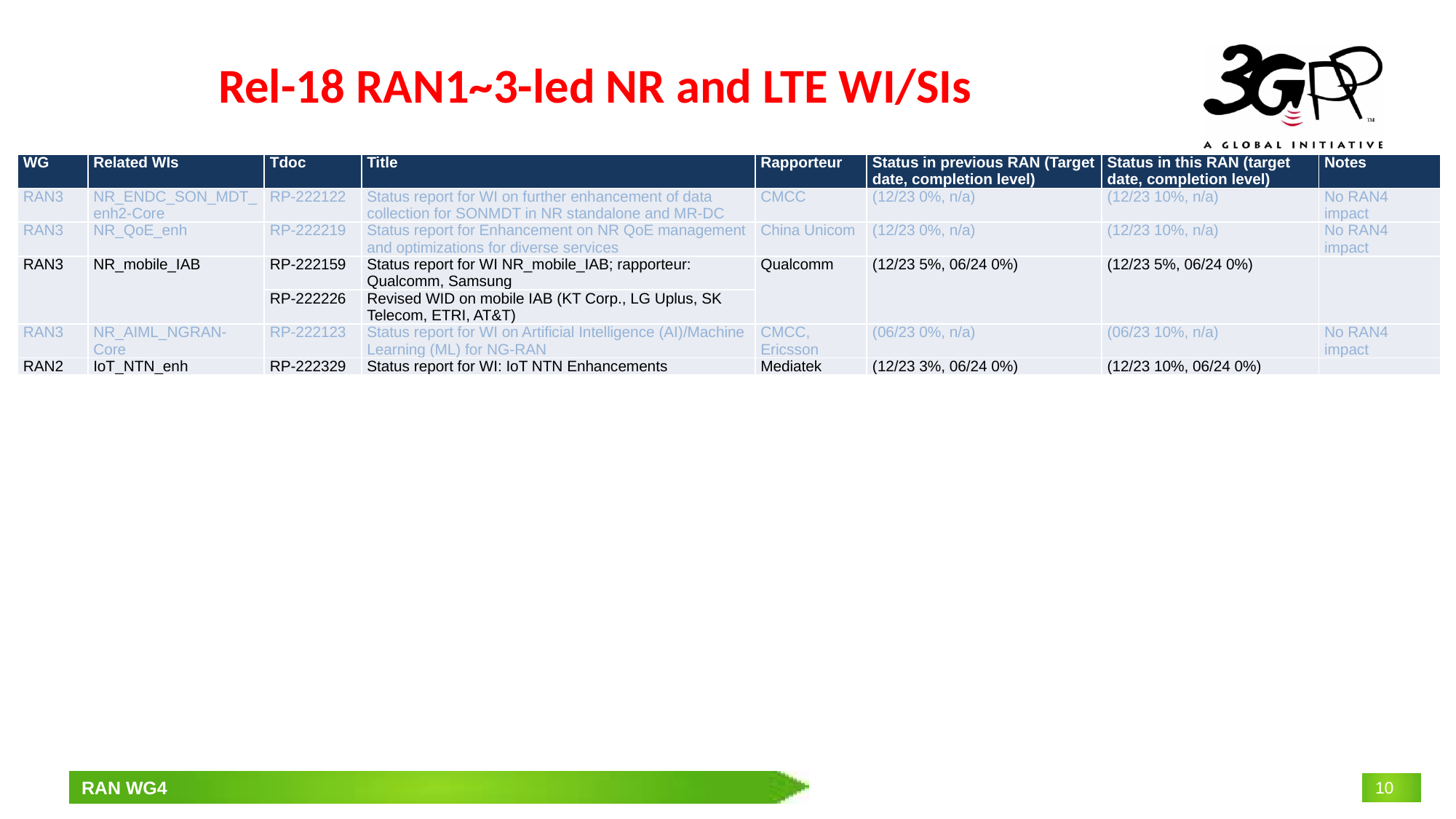

# Rel-18 RAN1~3-led NR and LTE WI/SIs
| WG | Related WIs | Tdoc | Title | Rapporteur | Status in previous RAN (Target date, completion level) | Status in this RAN (target date, completion level) | Notes |
| --- | --- | --- | --- | --- | --- | --- | --- |
| RAN3 | NR\_ENDC\_SON\_MDT\_enh2-Core | RP-222122 | Status report for WI on further enhancement of data collection for SONMDT in NR standalone and MR-DC | CMCC | (12/23 0%, n/a) | (12/23 10%, n/a) | No RAN4 impact |
| RAN3 | NR\_QoE\_enh | RP-222219 | Status report for Enhancement on NR QoE management and optimizations for diverse services | China Unicom | (12/23 0%, n/a) | (12/23 10%, n/a) | No RAN4 impact |
| RAN3 | NR\_mobile\_IAB | RP-222159 | Status report for WI NR\_mobile\_IAB; rapporteur: Qualcomm, Samsung | Qualcomm | (12/23 5%, 06/24 0%) | (12/23 5%, 06/24 0%) |  |
|  |  | RP-222226 | Revised WID on mobile IAB (KT Corp., LG Uplus, SK Telecom, ETRI, AT&T) |  |  |  |  |
| RAN3 | NR\_AIML\_NGRAN-Core | RP-222123 | Status report for WI on Artificial Intelligence (AI)/Machine Learning (ML) for NG-RAN | CMCC, Ericsson | (06/23 0%, n/a) | (06/23 10%, n/a) | No RAN4 impact |
| RAN2 | IoT\_NTN\_enh | RP-222329 | Status report for WI: IoT NTN Enhancements | Mediatek | (12/23 3%, 06/24 0%) | (12/23 10%, 06/24 0%) |  |